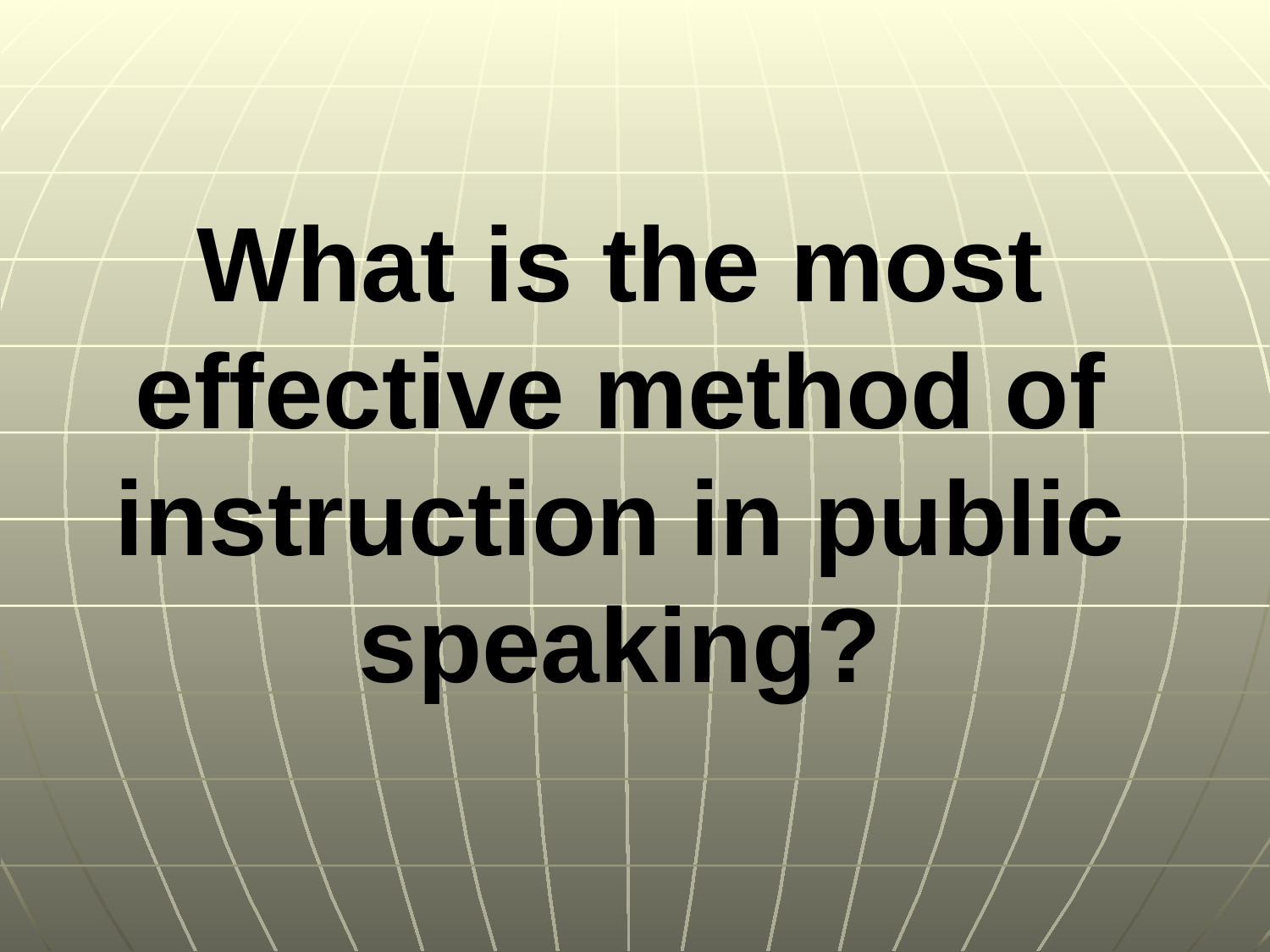

What is the most
effective method of
instruction in public
speaking?